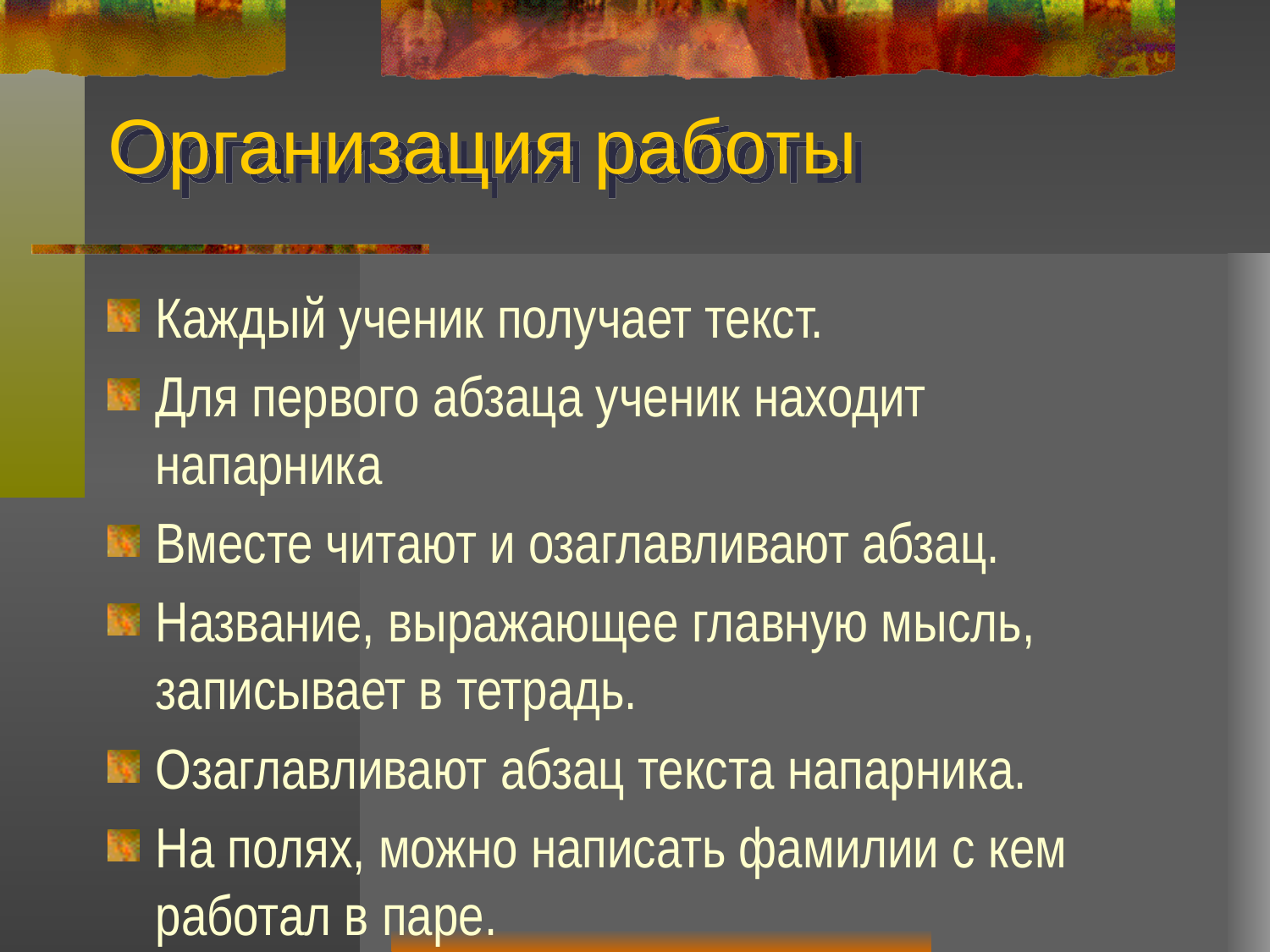

# Организация работы
Каждый ученик получает текст.
Для первого абзаца ученик находит напарника
Вместе читают и озаглавливают абзац.
Название, выражающее главную мысль, записывает в тетрадь.
Озаглавливают абзац текста напарника.
На полях, можно написать фамилии с кем работал в паре.